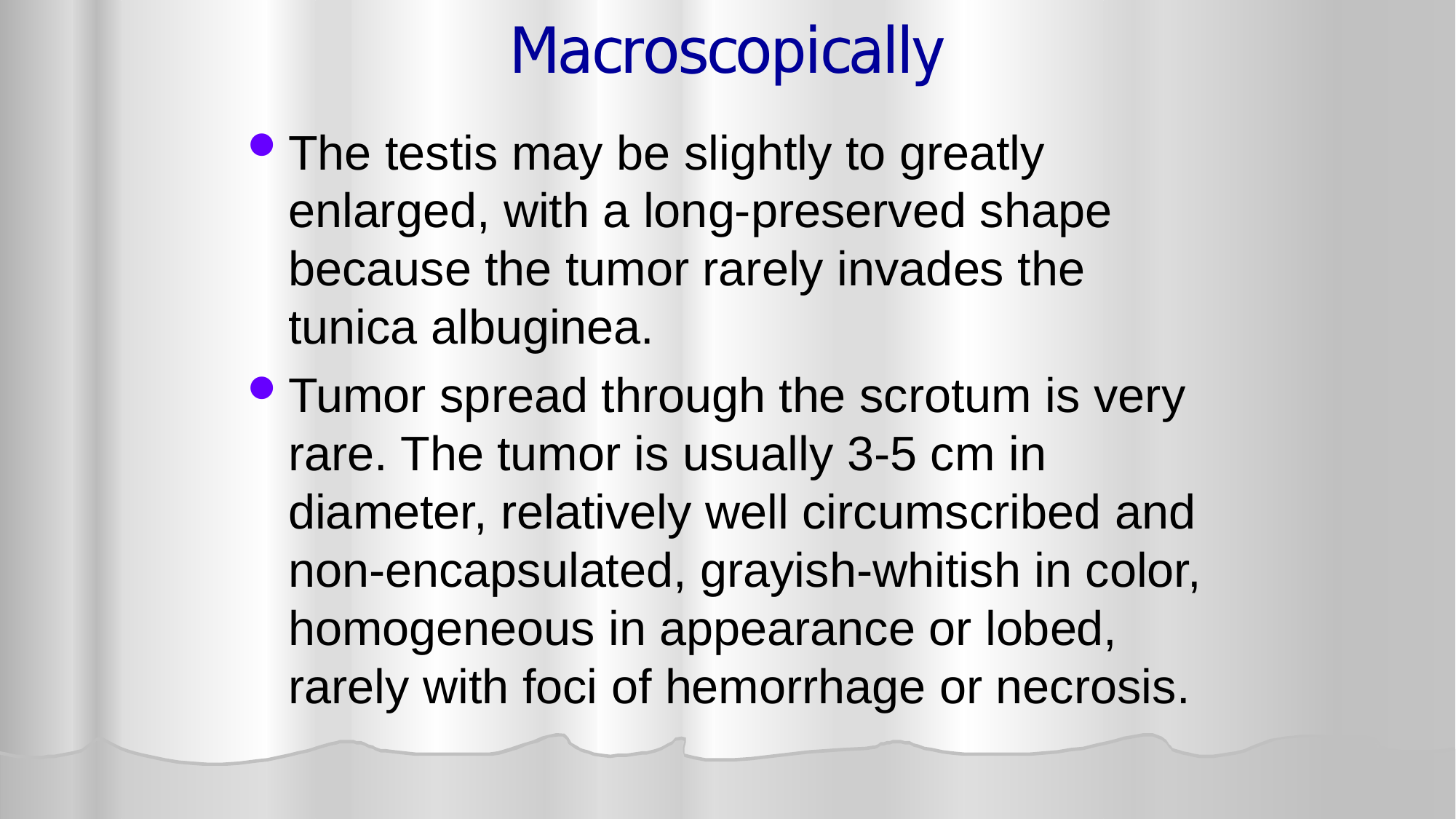

# Macroscopically
The testis may be slightly to greatly enlarged, with a long-preserved shape because the tumor rarely invades the tunica albuginea.
Tumor spread through the scrotum is very rare. The tumor is usually 3-5 cm in diameter, relatively well circumscribed and non-encapsulated, grayish-whitish in color, homogeneous in appearance or lobed, rarely with foci of hemorrhage or necrosis.